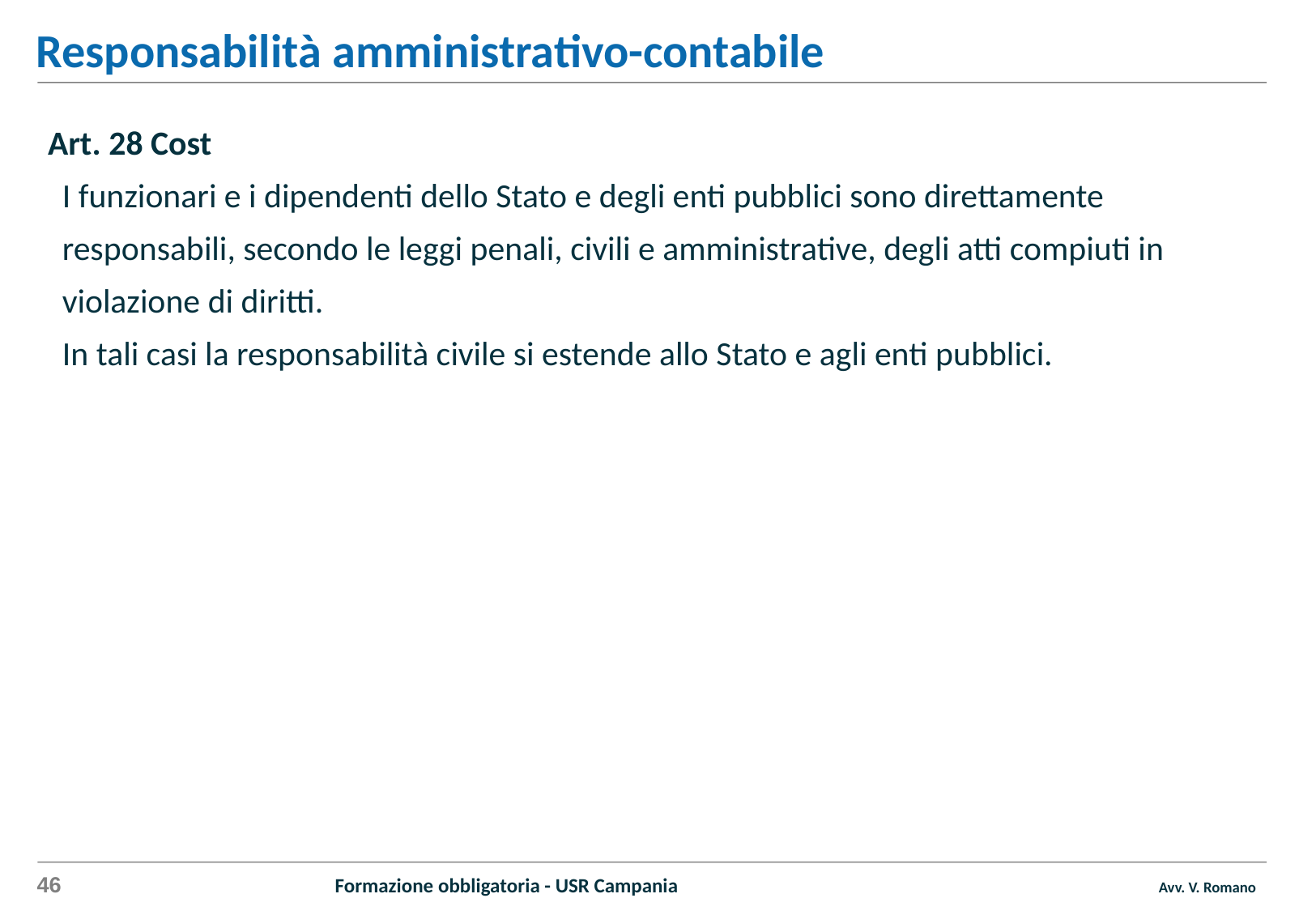

Responsabilità amministrativo-contabile
Art. 28 Cost
I funzionari e i dipendenti dello Stato e degli enti pubblici sono direttamente responsabili, secondo le leggi penali, civili e amministrative, degli atti compiuti in violazione di diritti.
In tali casi la responsabilità civile si estende allo Stato e agli enti pubblici.